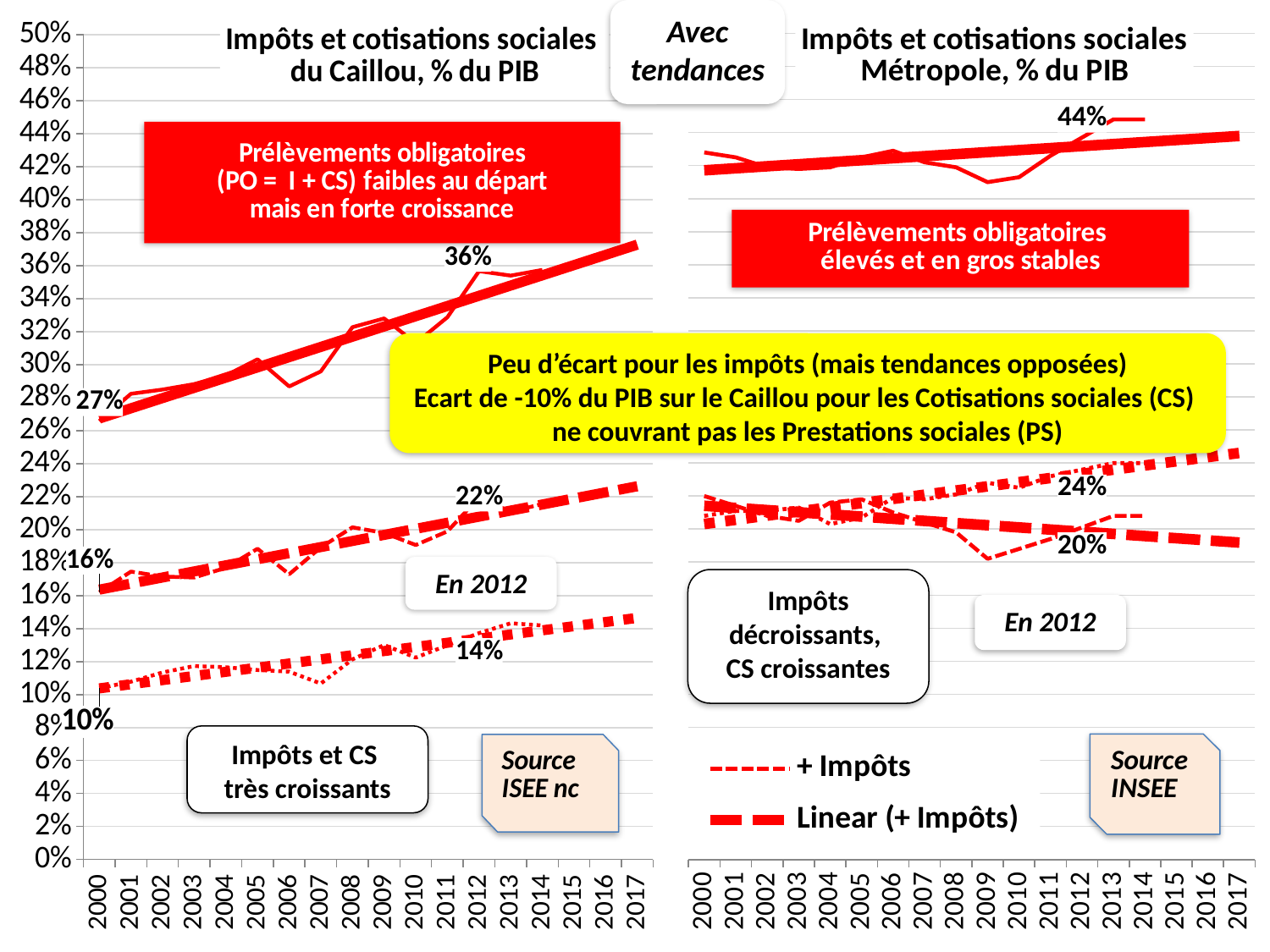

Avec tendances

### Chart: Impôts et cotisations sociales
du Caillou, % du PIB

| Category | Total | Cotisations sociales | Impôts |
|---|---|---|---|
| 2000.0 | 0.265864509427677 | 0.103821994198949 | 0.162042515228728 |
| 2001.0 | 0.282377845273914 | 0.107817119609268 | 0.174560725664646 |
| 2002.0 | 0.284972457627119 | 0.113423728813559 | 0.171548728813559 |
| 2003.0 | 0.288273866923819 | 0.117288331726133 | 0.170985535197686 |
| 2004.0 | 0.293465959328028 | 0.116564102564103 | 0.176901856763926 |
| 2005.0 | 0.303287098930481 | 0.114894719251337 | 0.188392379679144 |
| 2006.0 | 0.286846072666968 | 0.1138986883763 | 0.172947384290668 |
| 2007.0 | 0.295946614583333 | 0.106696614583333 | 0.18925 |
| 2008.0 | 0.32277151012641 | 0.121357890444475 | 0.201413619681936 |
| 2009.0 | 0.328081212275837 | 0.13005780734912 | 0.198023404926717 |
| 2010.0 | 0.313117723893213 | 0.12242663240453 | 0.190691091488683 |
| 2011.0 | 0.328806126335424 | 0.129868134954118 | 0.198937991381306 |
| 2012.0 | 0.356742745290182 | 0.137276195350708 | 0.219466549939474 |
| 2013.0 | 0.354027346390681 | 0.143239838843236 | 0.210787507547445 |
| 2014.0 | 0.357484135295339 | 0.141913257421688 | 0.215570877873651 |
| 2015.0 | None | None | None |
| 2016.0 | None | None | None |
| 2017.0 | None | None | None |

### Chart: Impôts et cotisations sociales Métropole, % du PIB

| Category | + Impôts | + Cotisations sociales | = PO |
|---|---|---|---|
| 2000.0 | 0.22 | 0.208 | 0.428 |
| 2001.0 | 0.214 | 0.211 | 0.425 |
| 2002.0 | 0.208 | 0.211 | 0.419 |
| 2003.0 | 0.205 | 0.213 | 0.418 |
| 2004.0 | 0.216 | 0.203 | 0.419 |
| 2005.0 | 0.218 | 0.207 | 0.425 |
| 2006.0 | 0.21 | 0.219 | 0.429 |
| 2007.0 | 0.204 | 0.218 | 0.422 |
| 2008.0 | 0.198 | 0.221 | 0.419 |
| 2009.0 | 0.182 | 0.228 | 0.41 |
| 2010.0 | 0.188 | 0.225 | 0.413 |
| 2011.0 | 0.194 | 0.232 | 0.426 |
| 2012.0 | 0.201 | 0.236 | 0.437 |
| 2013.0 | 0.208 | 0.24 | 0.448 |
| 2014.0 | 0.208 | 0.24 | 0.448 |
| 2015.0 | None | None | None |
| 2016.0 | None | None | None |
| 2017.0 | None | None | None |
Peu d’écart pour les impôts (mais tendances opposées)
Ecart de -10% du PIB sur le Caillou pour les Cotisations sociales (CS)
ne couvrant pas les Prestations sociales (PS)
En 2012
Impôts décroissants,
CS croissantes
En 2012
Impôts et CS
très croissants